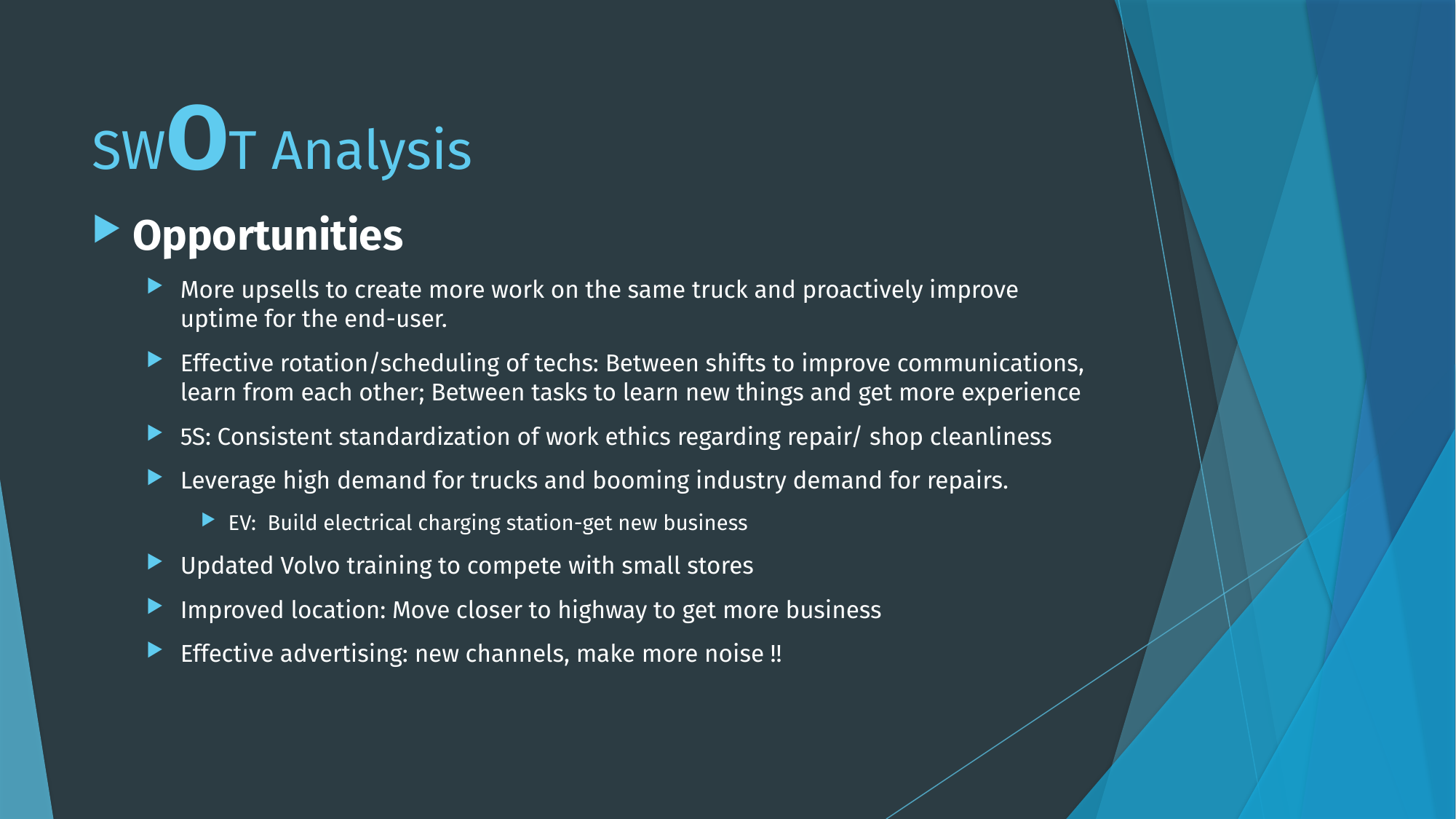

# SWOT Analysis
Opportunities
More upsells to create more work on the same truck and proactively improve uptime for the end-user.
Effective rotation/scheduling of techs: Between shifts to improve communications, learn from each other; Between tasks to learn new things and get more experience
5S: Consistent standardization of work ethics regarding repair/ shop cleanliness
Leverage high demand for trucks and booming industry demand for repairs.
EV:  Build electrical charging station-get new business
Updated Volvo training to compete with small stores
Improved location: Move closer to highway to get more business
Effective advertising: new channels, make more noise !!